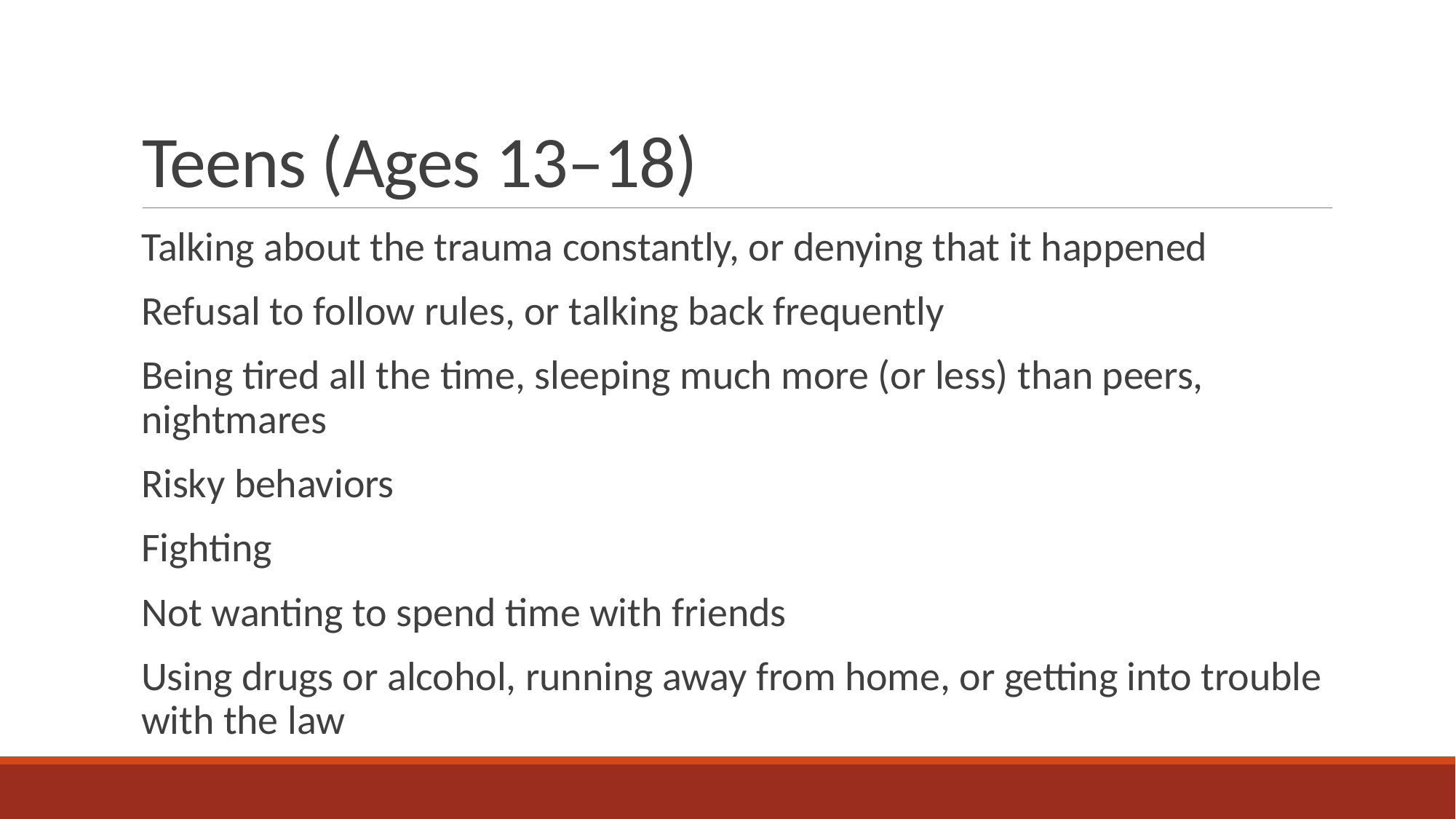

# Teens (Ages 13–18)
Talking about the trauma constantly, or denying that it happened
Refusal to follow rules, or talking back frequently
Being tired all the time, sleeping much more (or less) than peers, nightmares
Risky behaviors
Fighting
Not wanting to spend time with friends
Using drugs or alcohol, running away from home, or getting into trouble with the law